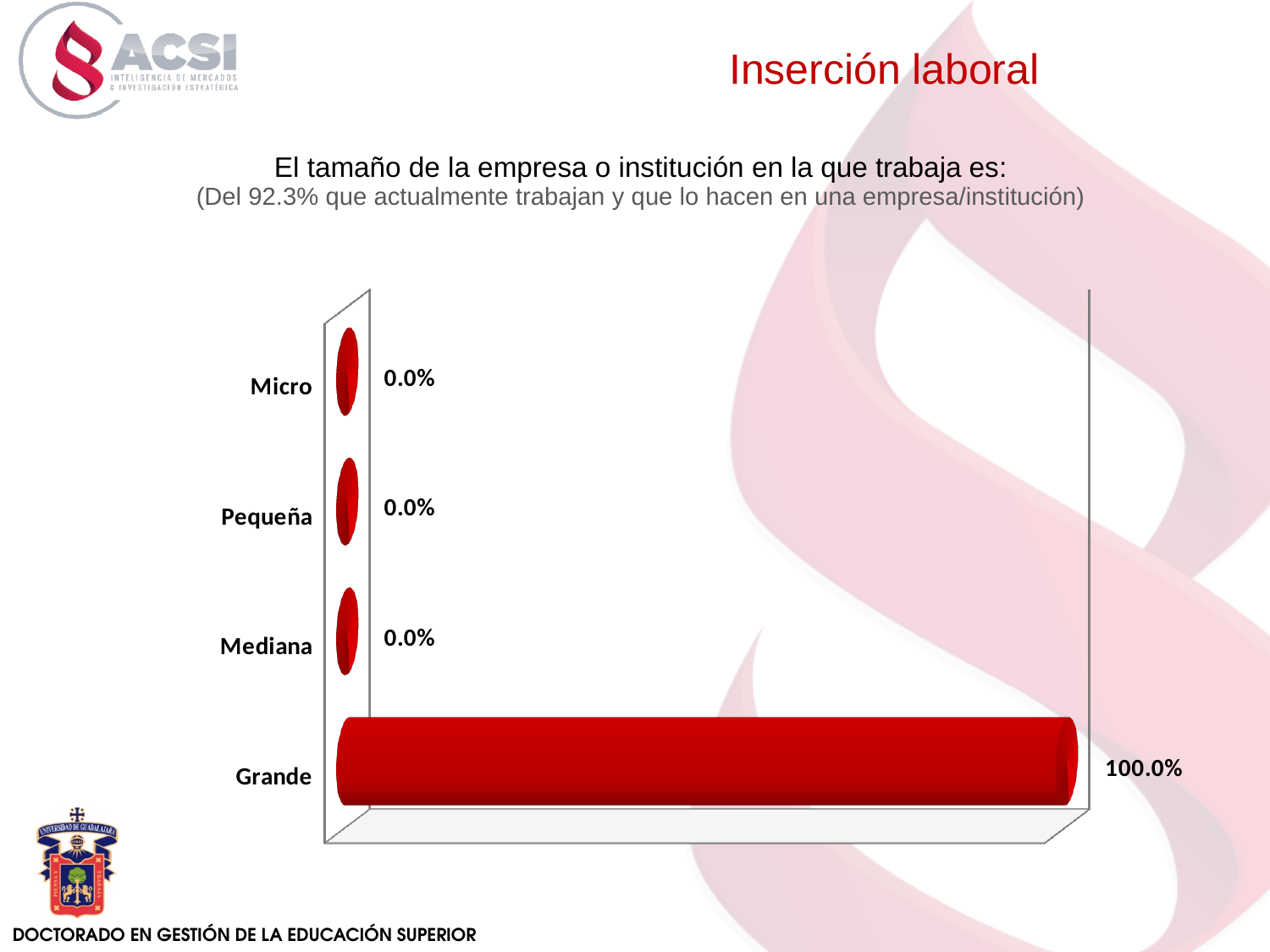

Inserción laboral
El tamaño de la empresa o institución en la que trabaja es:
(Del 92.3% que actualmente trabajan y que lo hacen en una empresa/institución)

[unsupported chart]